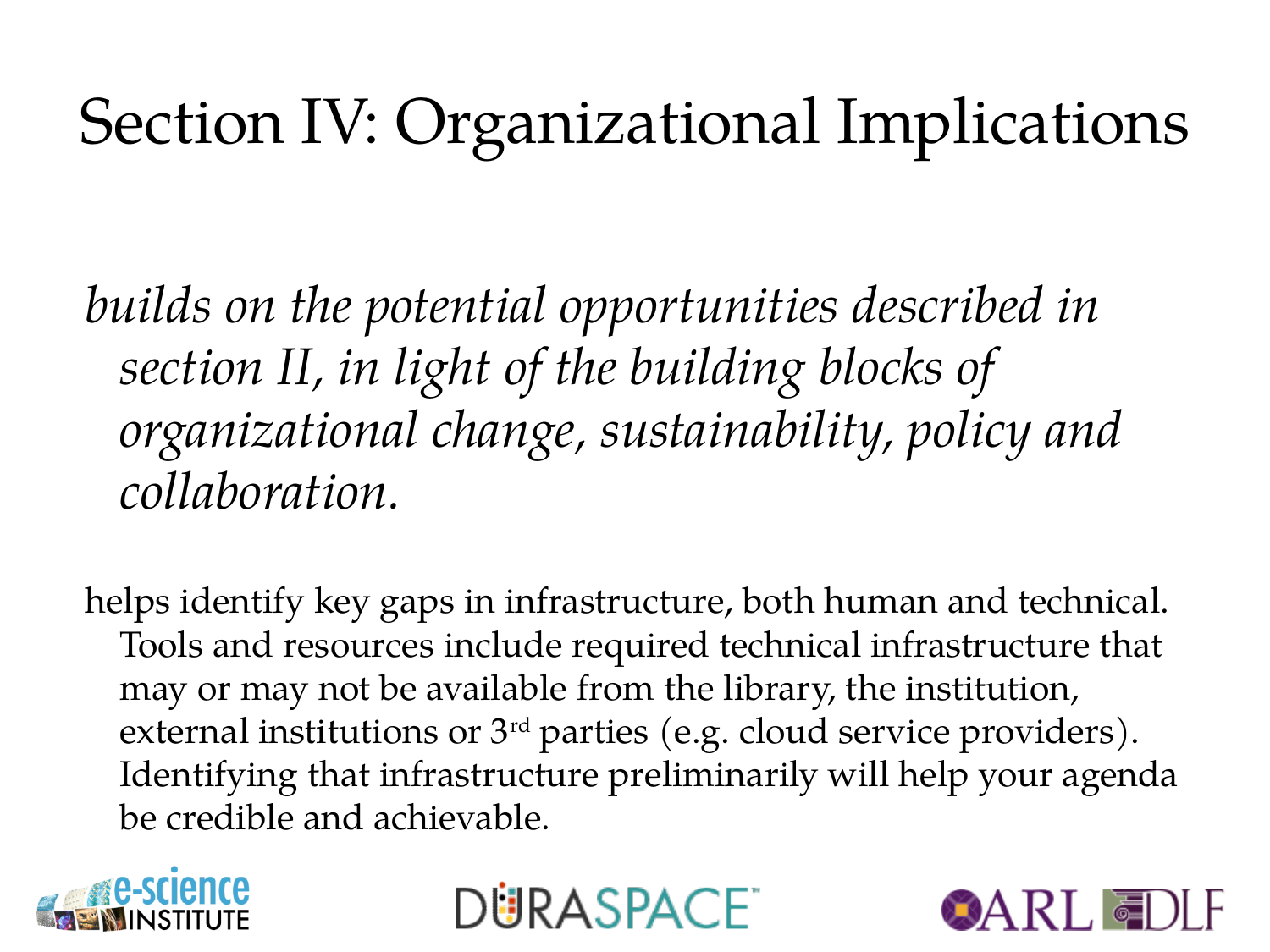

# Section IV: Organizational Implications
builds on the potential opportunities described in section II, in light of the building blocks of organizational change, sustainability, policy and collaboration.

helps identify key gaps in infrastructure, both human and technical. Tools and resources include required technical infrastructure that may or may not be available from the library, the institution, external institutions or 3rd parties (e.g. cloud service providers). Identifying that infrastructure preliminarily will help your agenda be credible and achievable.